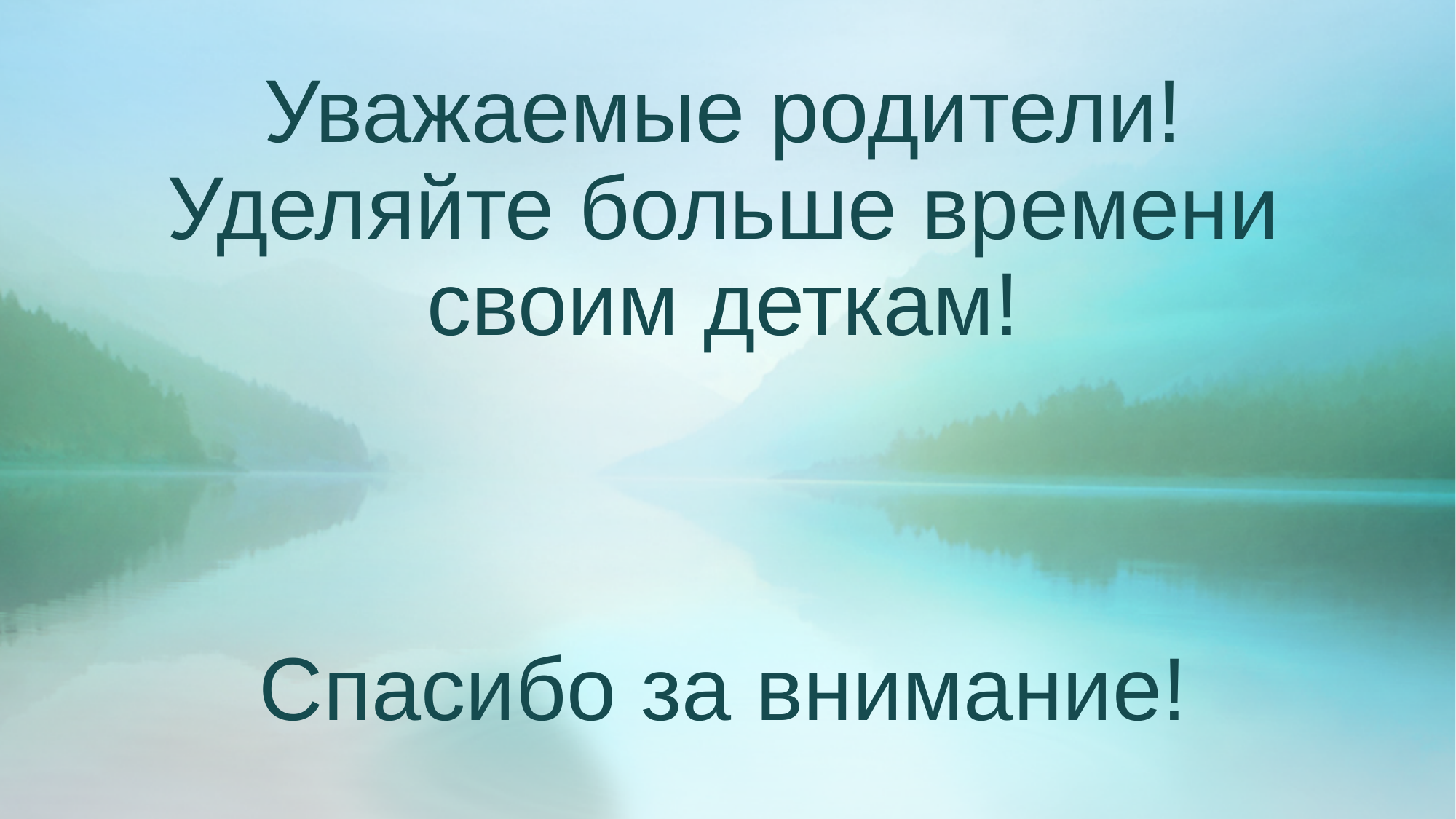

# Уважаемые родители! Уделяйте больше времени своим деткам! Спасибо за внимание!